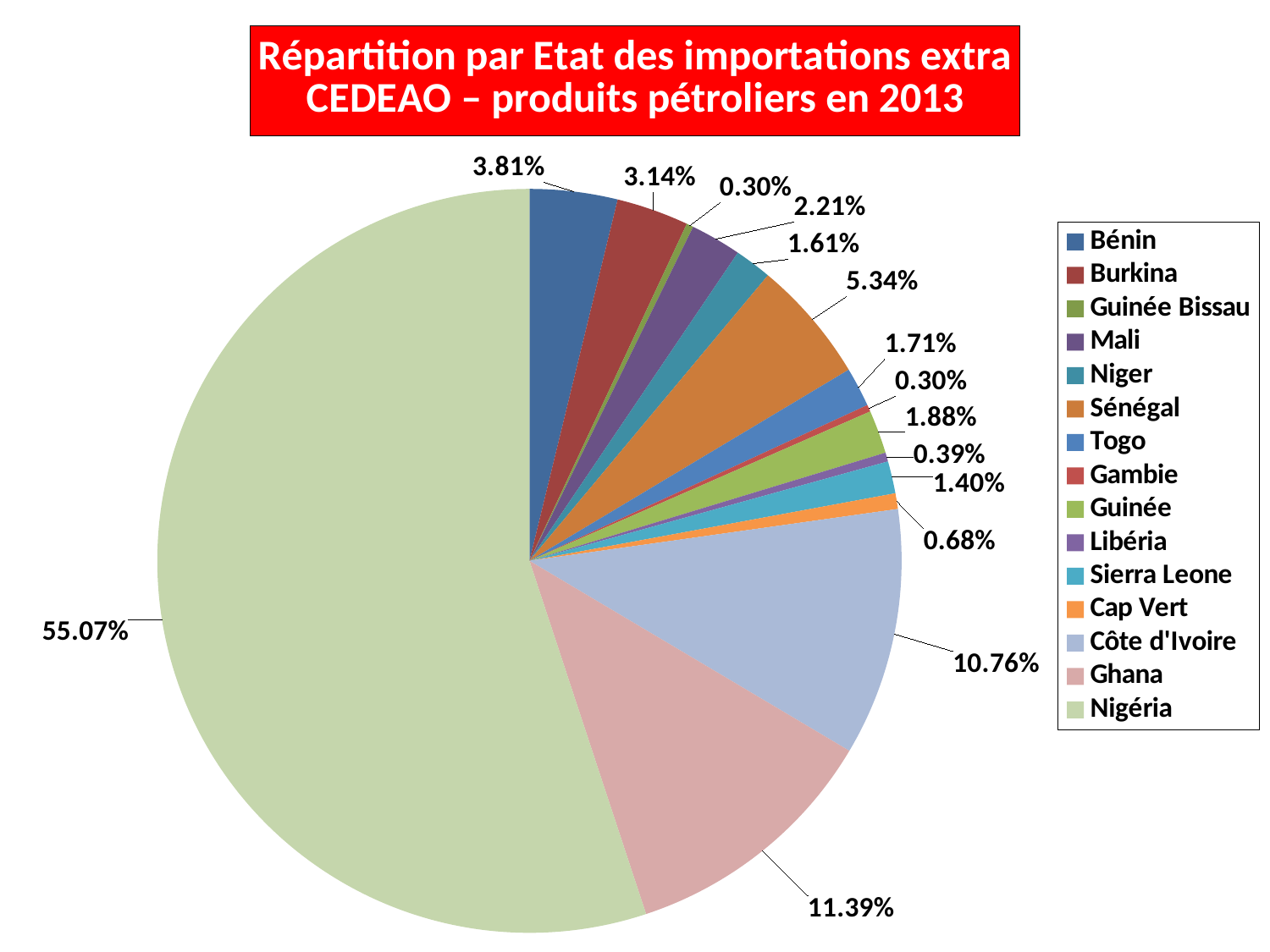

### Chart: Répartition par Etat des importations extra
CEDEAO – produits pétroliers en 2013

| Category | Répartition |
|---|---|
| Bénin | 0.0381 |
| Burkina | 0.0314 |
| Guinée Bissau | 0.003 |
| Mali  | 0.0221 |
| Niger | 0.0161 |
| Sénégal | 0.0534 |
| Togo | 0.0171 |
| Gambie | 0.003 |
| Guinée | 0.0188 |
| Libéria | 0.0039 |
| Sierra Leone | 0.014 |
| Cap Vert | 0.0068 |
| Côte d'Ivoire | 0.1076 |
| Ghana | 0.1139 |
| Nigéria | 0.5507 |